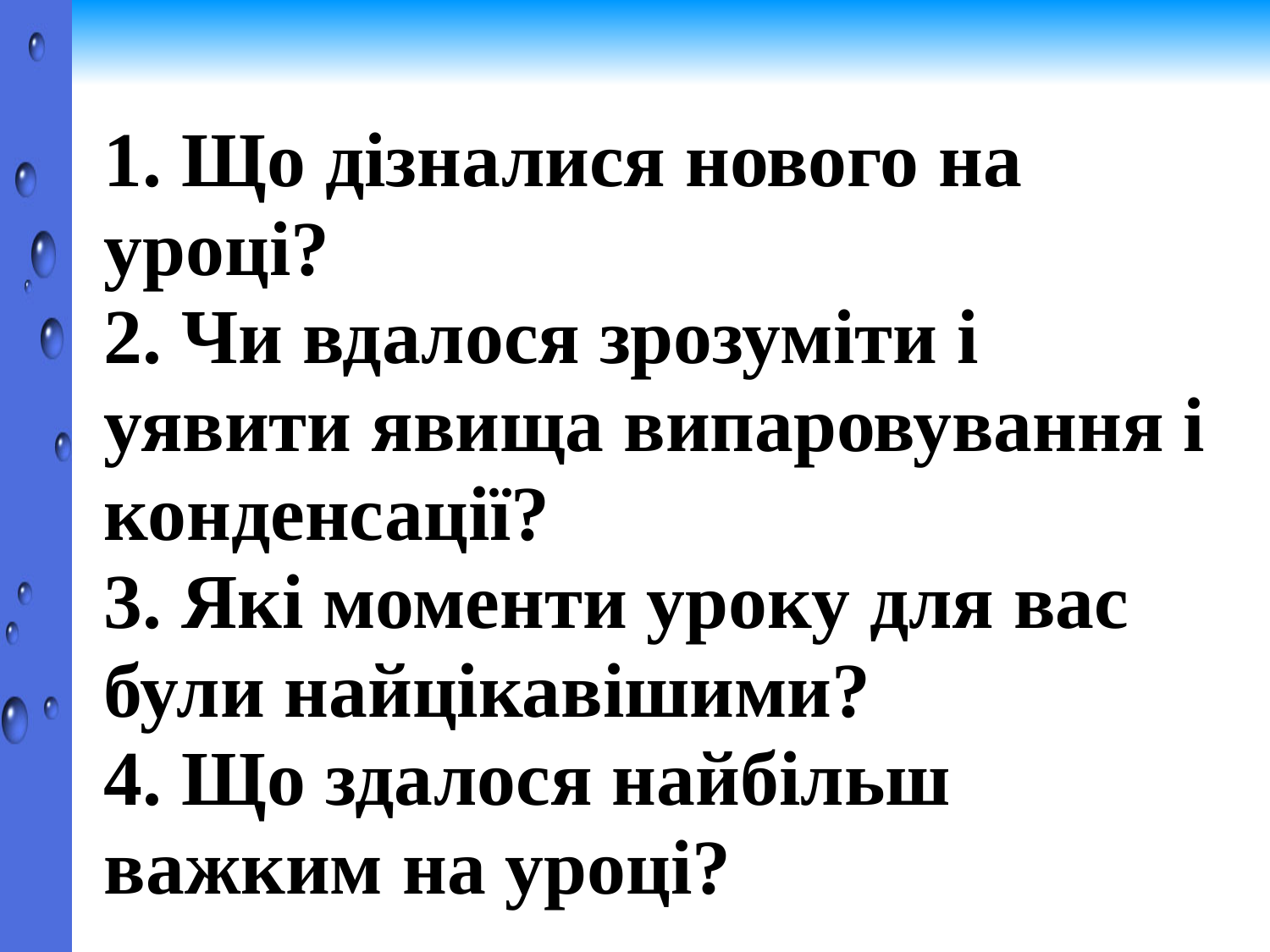

1. Що дізналися нового на уроці?
2. Чи вдалося зрозуміти і уявити явища випаровування і конденсації?
3. Які моменти уроку для вас були найцікавішими?
4. Що здалося найбільш важким на уроці?